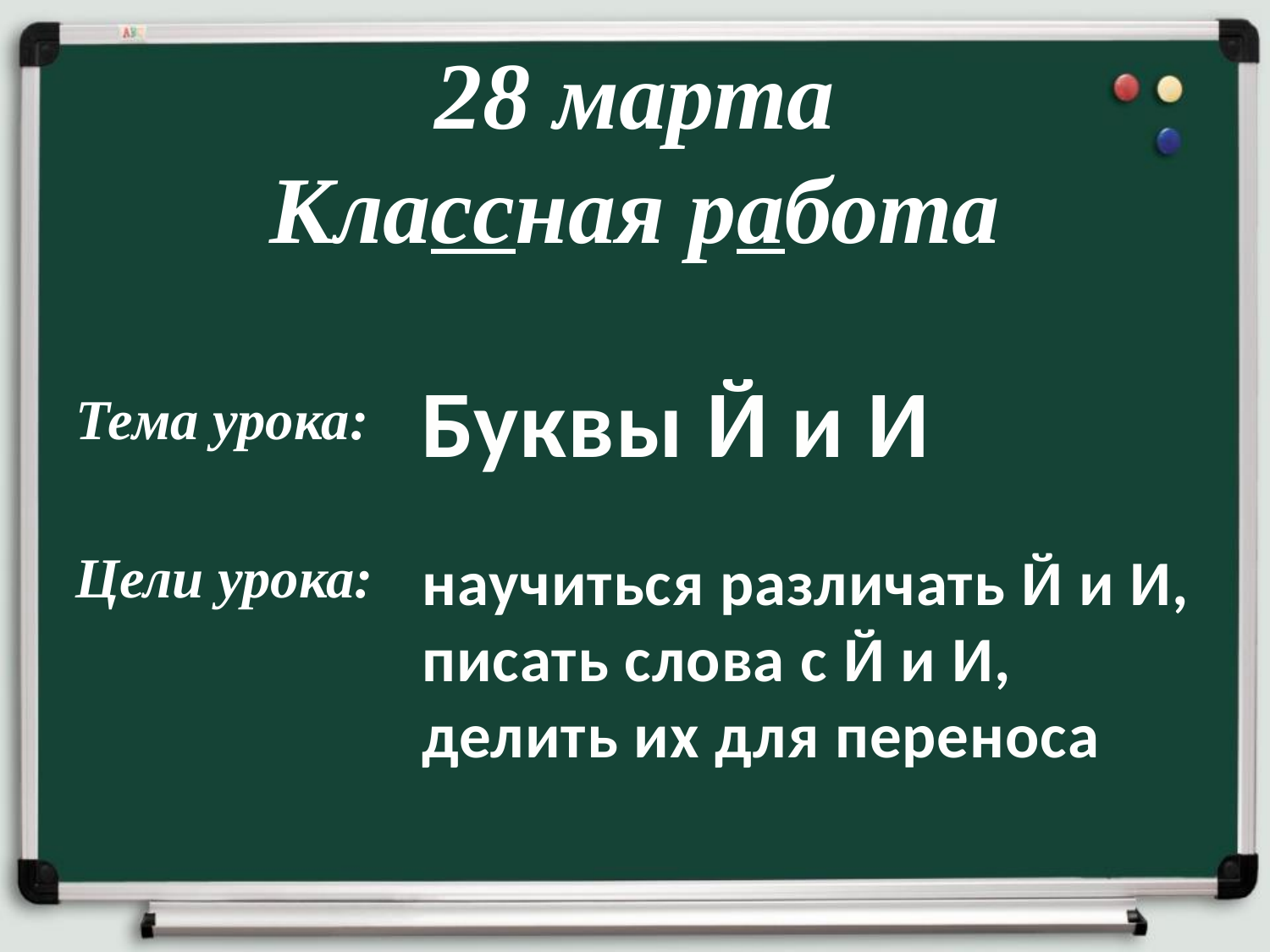

28 марта
Классная работа

Тема урока:

Цели урока:
Буквы Й и И
научиться различать Й и И,
писать слова с Й и И,
делить их для переноса